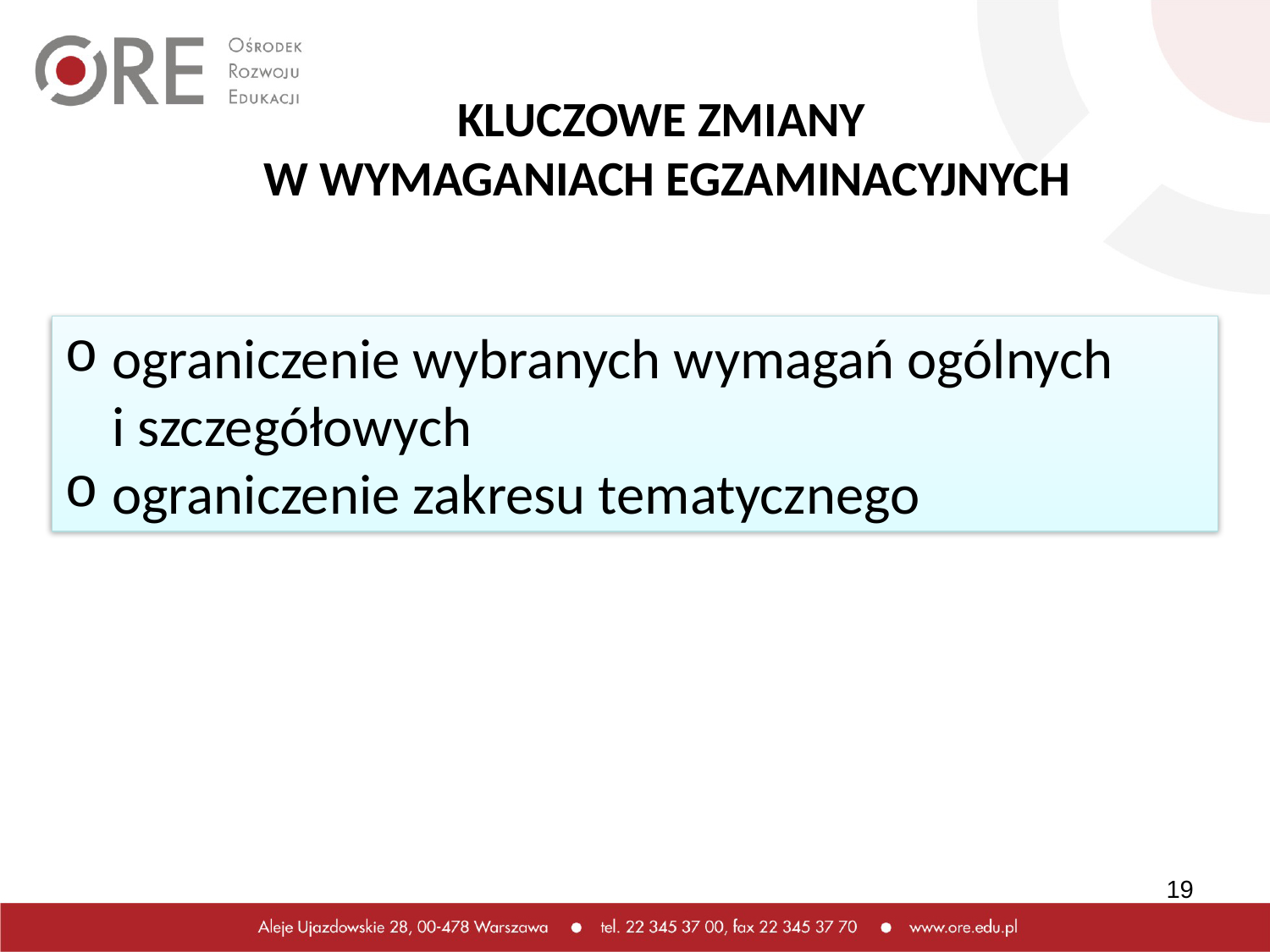

KLUCZOWE ZMIANY
W WYMAGANIACH EGZAMINACYJNYCH
ograniczenie wybranych wymagań ogólnych
i szczegółowych
ograniczenie zakresu tematycznego
19